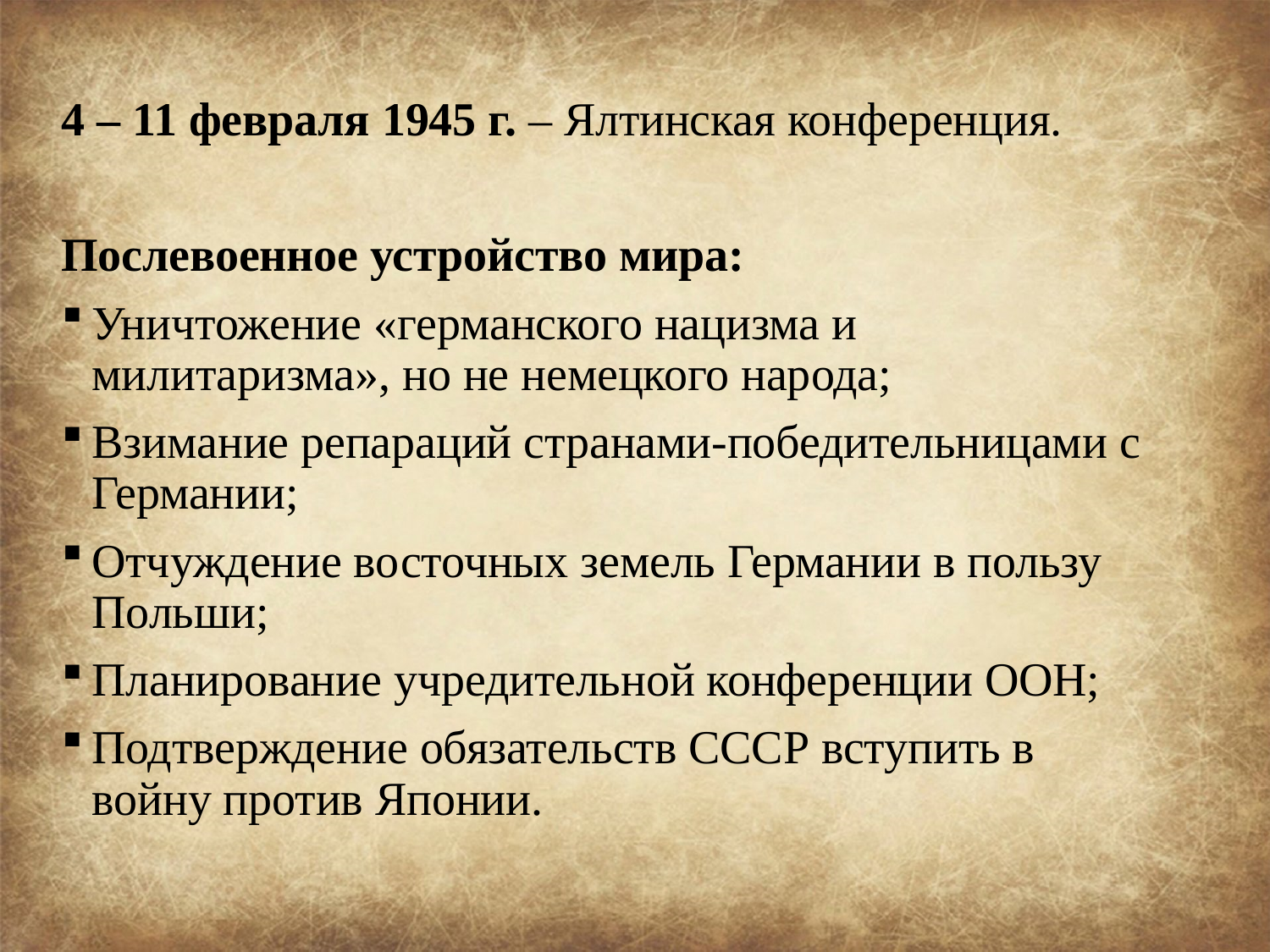

4 – 11 февраля 1945 г. – Ялтинская конференция.

Послевоенное устройство мира:
Уничтожение «германского нацизма и милитаризма», но не немецкого народа;
Взимание репараций странами-победительницами с Германии;
Отчуждение восточных земель Германии в пользу Польши;
Планирование учредительной конференции ООН;
Подтверждение обязательств СССР вступить в войну против Японии.